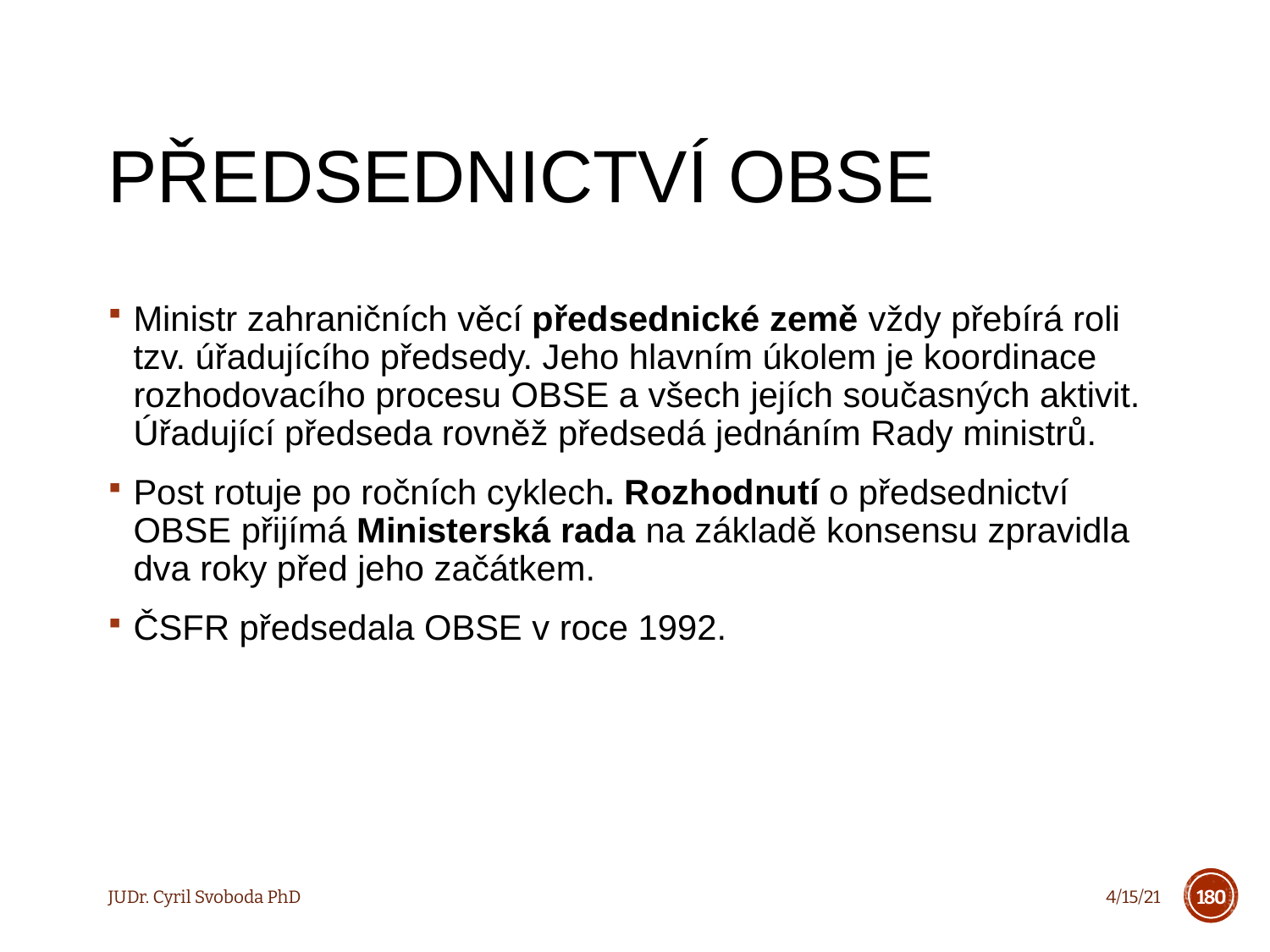

# Předsednictví OBSE
Ministr zahraničních věcí předsednické země vždy přebírá roli tzv. úřadujícího předsedy. Jeho hlavním úkolem je koordinace rozhodovacího procesu OBSE a všech jejích současných aktivit. Úřadující předseda rovněž předsedá jednáním Rady ministrů.
Post rotuje po ročních cyklech. Rozhodnutí o předsednictví OBSE přijímá Ministerská rada na základě konsensu zpravidla dva roky před jeho začátkem.
ČSFR předsedala OBSE v roce 1992.

JUDr. Cyril Svoboda PhD
4/15/21
180